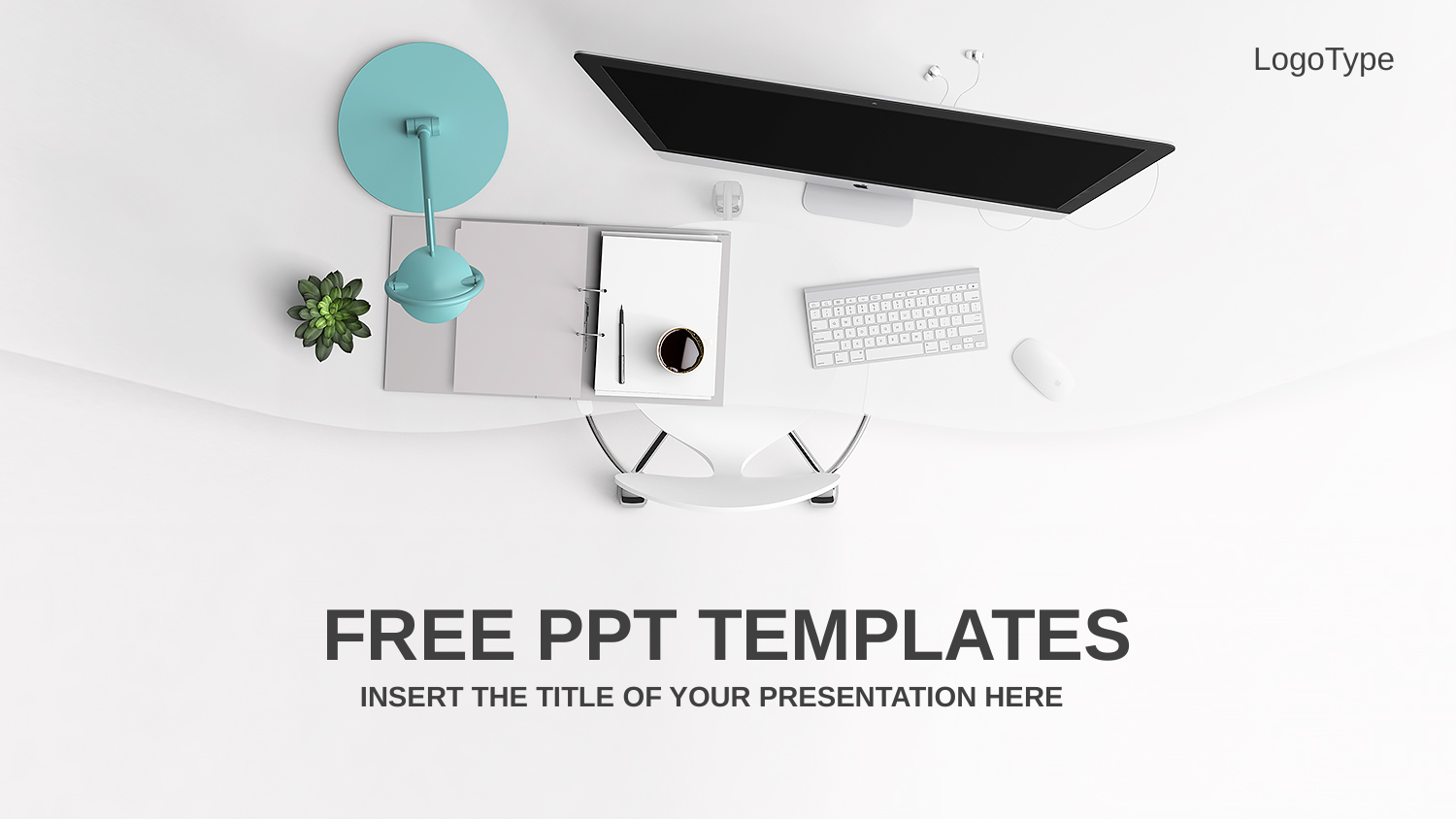

LogoType
FREE PPT TEMPLATES
INSERT THE TITLE OF YOUR PRESENTATION HERE